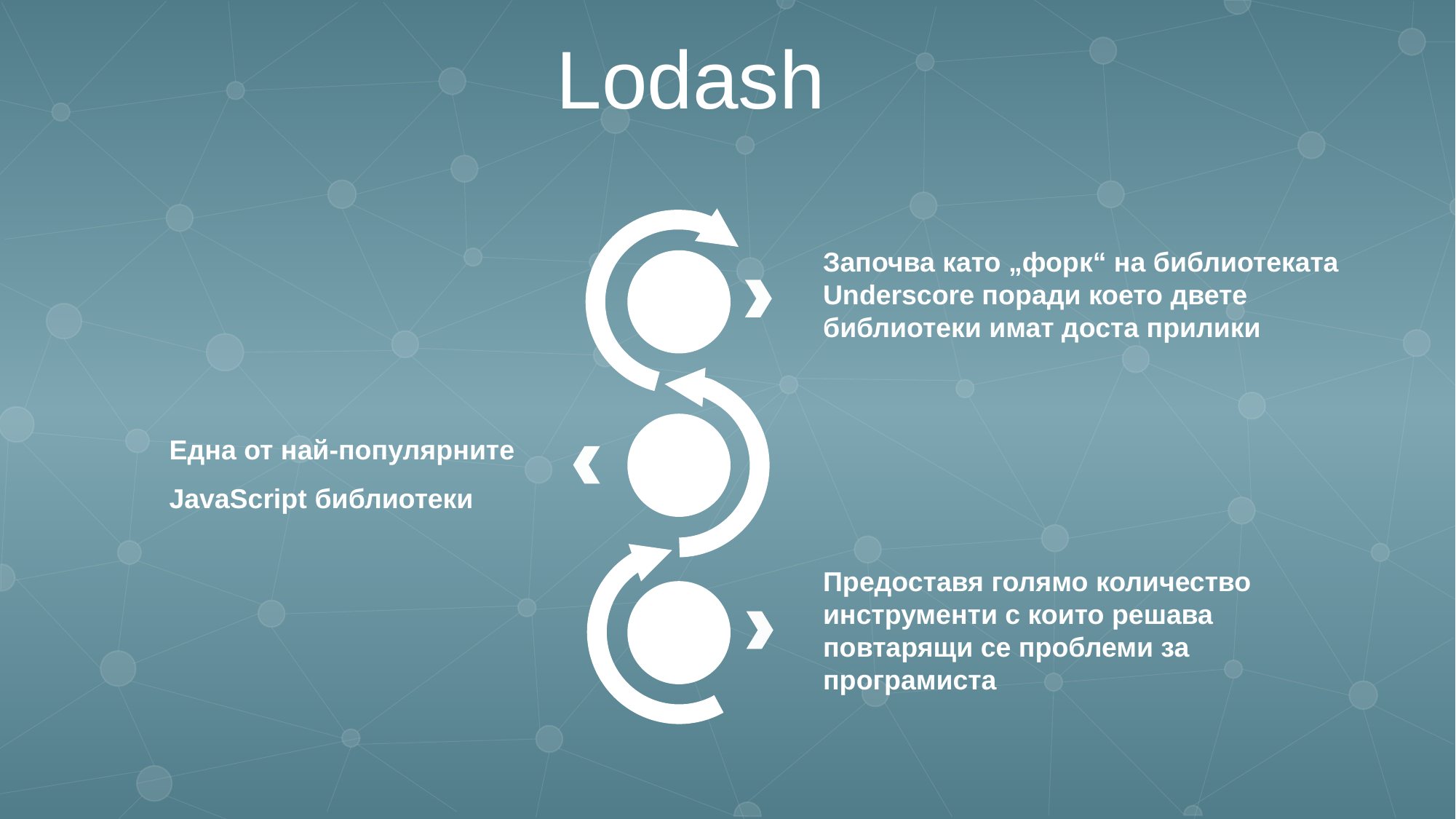

Lodash

Започва като „форк“ на библиотеката Underscore поради което двете библиотеки имат доста прилики

Една от най-популярните JavaScript библиотеки

Предоставя голямо количество инструменти с които решава повтарящи се проблеми за програмиста